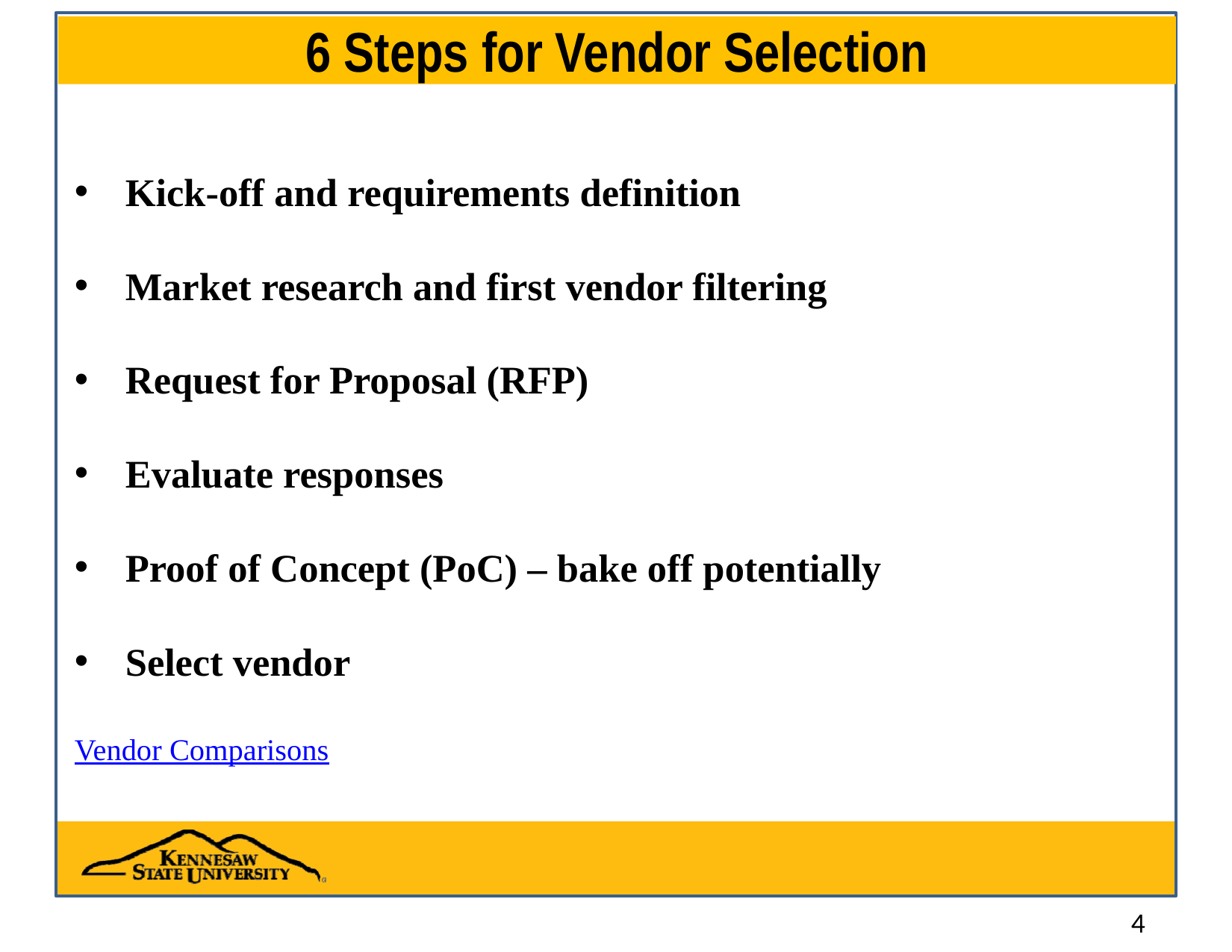

# 6 Steps for Vendor Selection
Kick-off and requirements definition
Market research and first vendor filtering
Request for Proposal (RFP)
Evaluate responses
Proof of Concept (PoC) – bake off potentially
Select vendor

Vendor Comparisons